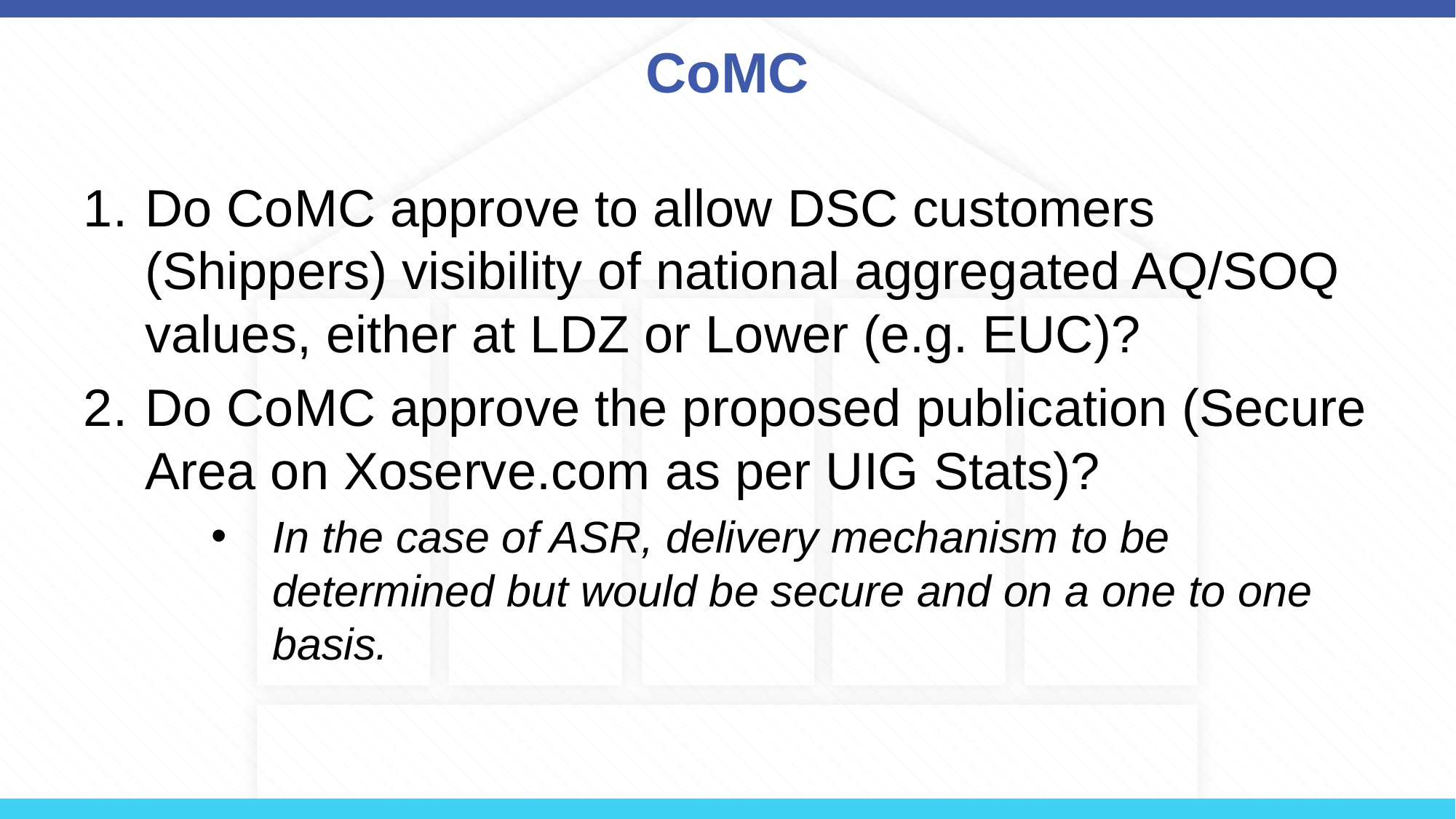

# CoMC
Do CoMC approve to allow DSC customers (Shippers) visibility of national aggregated AQ/SOQ values, either at LDZ or Lower (e.g. EUC)?
Do CoMC approve the proposed publication (Secure Area on Xoserve.com as per UIG Stats)?
In the case of ASR, delivery mechanism to be determined but would be secure and on a one to one basis.